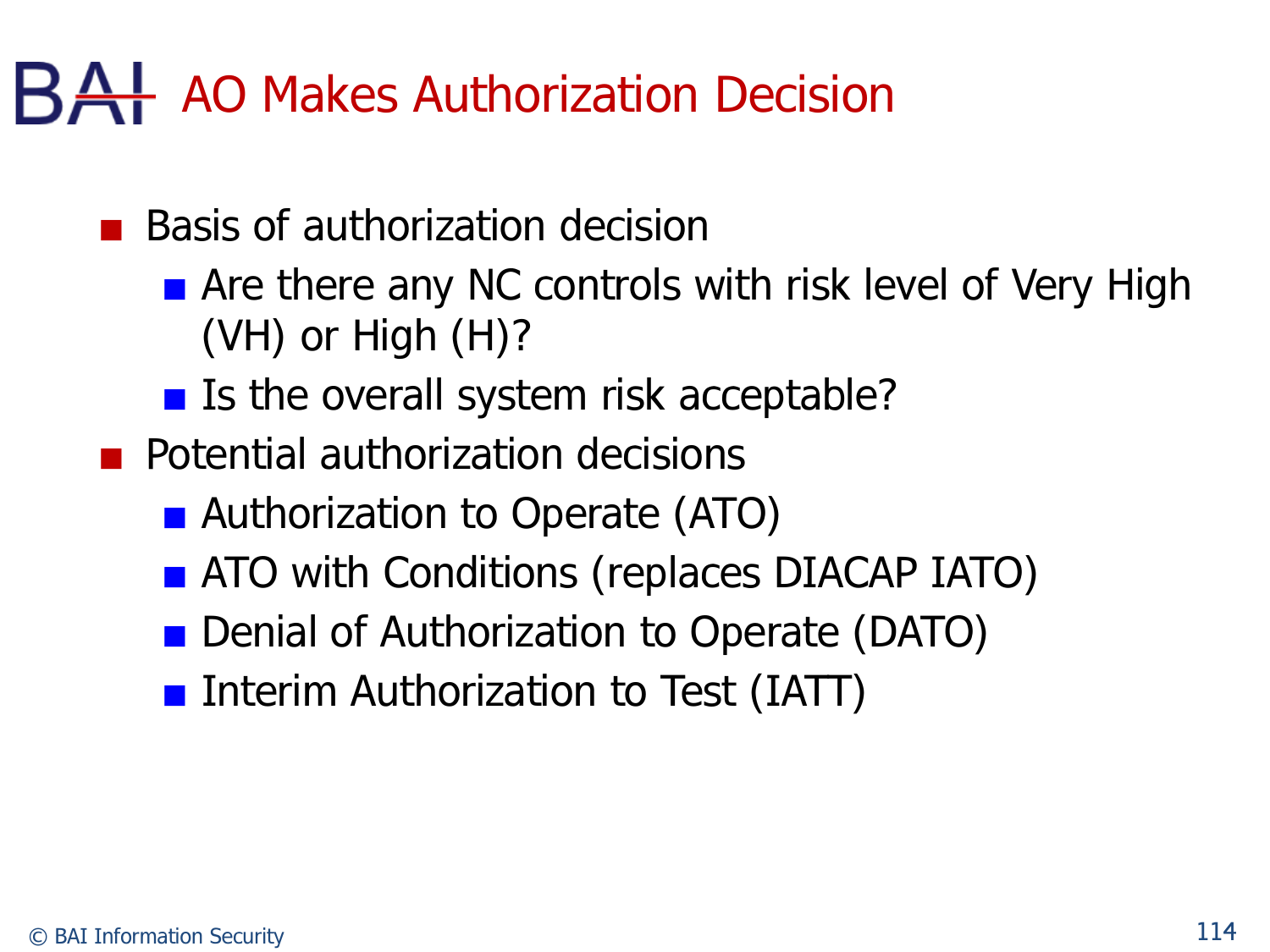

# AO Makes Authorization Decision
Basis of authorization decision
Are there any NC controls with risk level of Very High (VH) or High (H)?
Is the overall system risk acceptable?
Potential authorization decisions
Authorization to Operate (ATO)
ATO with Conditions (replaces DIACAP IATO)
Denial of Authorization to Operate (DATO)
Interim Authorization to Test (IATT)